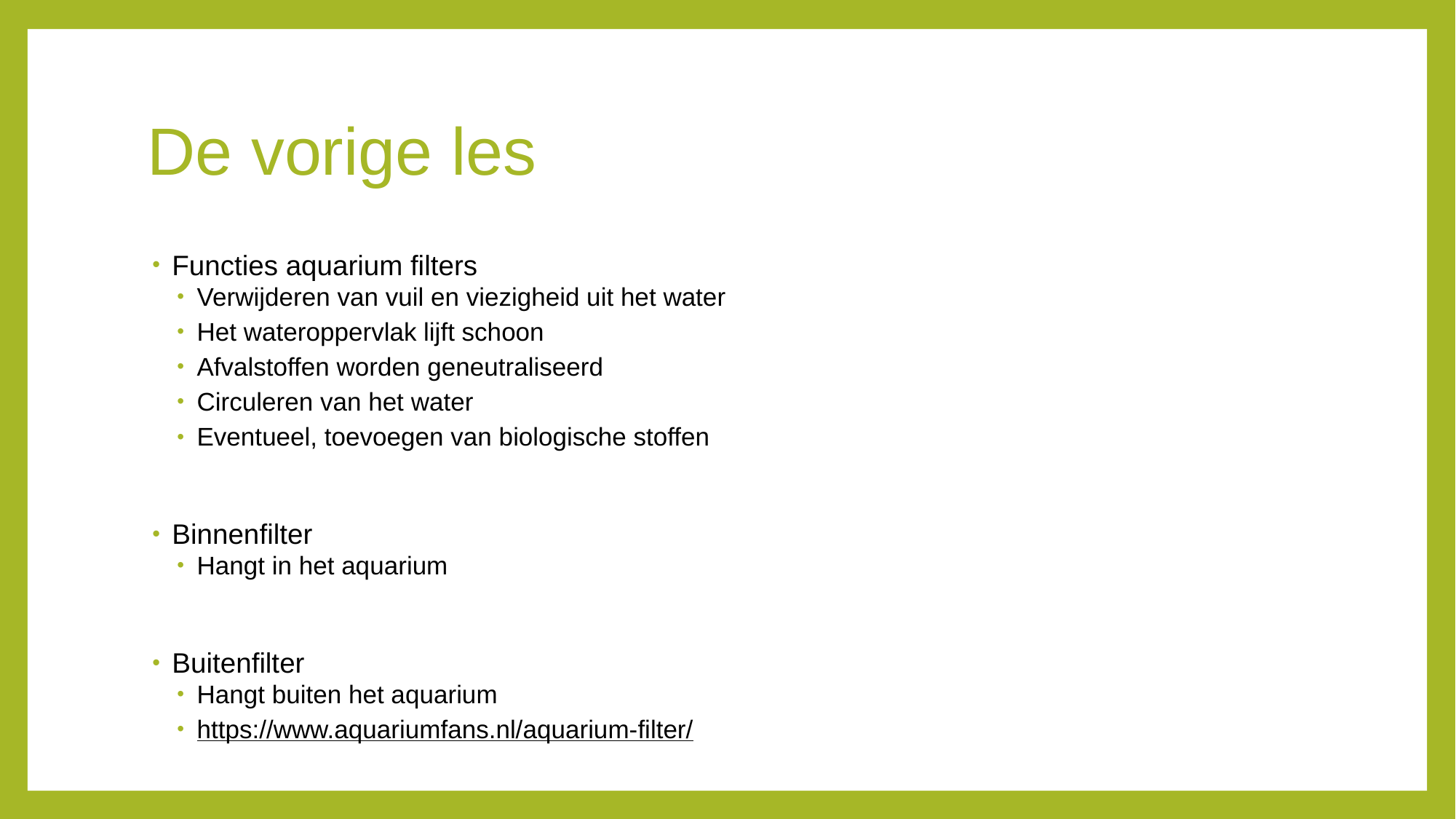

# De vorige les
Functies aquarium filters
Verwijderen van vuil en viezigheid uit het water
Het wateroppervlak lijft schoon
Afvalstoffen worden geneutraliseerd
Circuleren van het water
Eventueel, toevoegen van biologische stoffen

Binnenfilter
Hangt in het aquarium

Buitenfilter
Hangt buiten het aquarium
https://www.aquariumfans.nl/aquarium-filter/